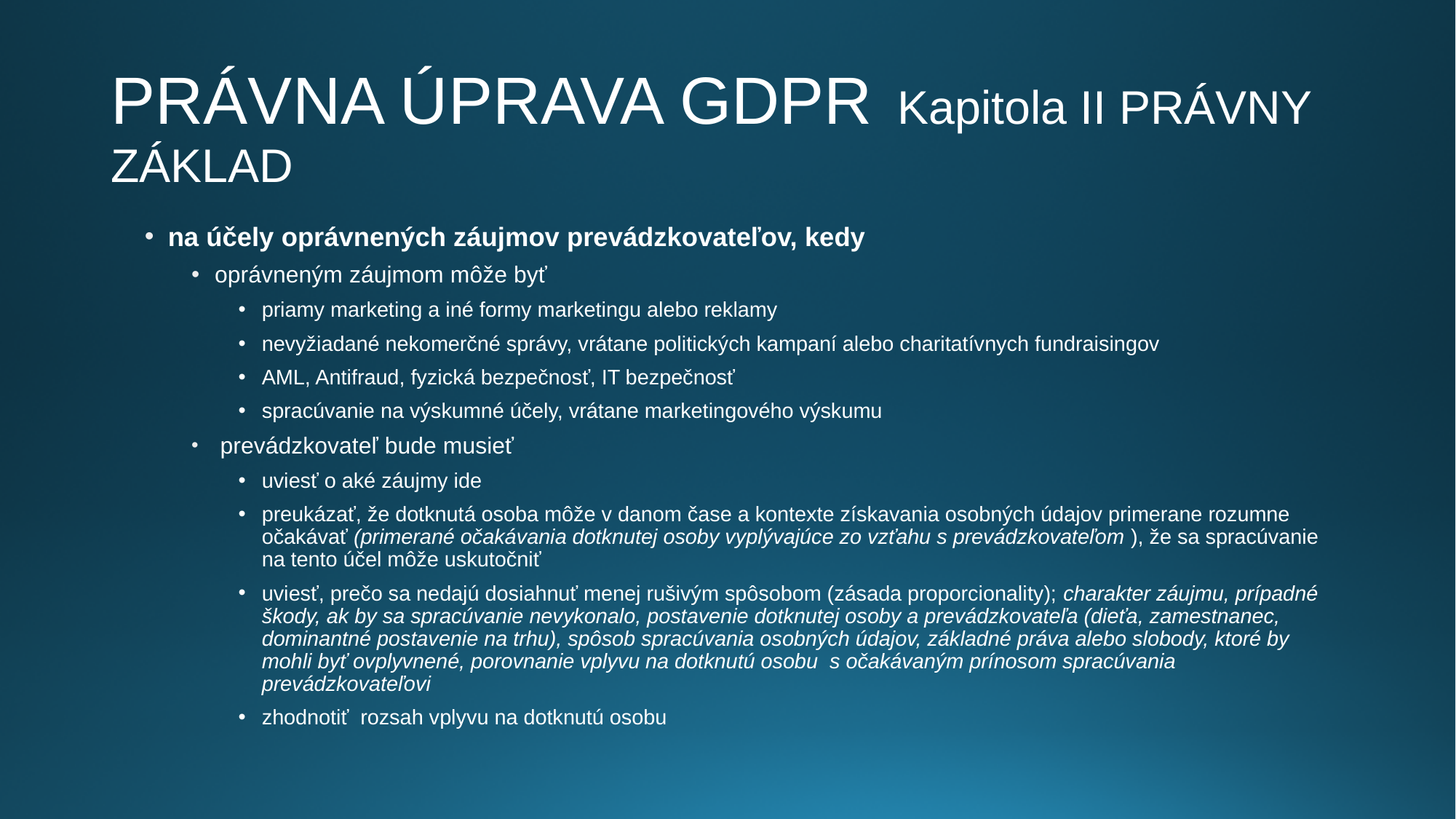

# Právna úprava GDPR	 Kapitola II právny základ
na účely oprávnených záujmov prevádzkovateľov, kedy
oprávneným záujmom môže byť
priamy marketing a iné formy marketingu alebo reklamy
nevyžiadané nekomerčné správy, vrátane politických kampaní alebo charitatívnych fundraisingov
AML, Antifraud, fyzická bezpečnosť, IT bezpečnosť
spracúvanie na výskumné účely, vrátane marketingového výskumu
 prevádzkovateľ bude musieť
uviesť o aké záujmy ide
preukázať, že dotknutá osoba môže v danom čase a kontexte získavania osobných údajov primerane rozumne očakávať (primerané očakávania dotknutej osoby vyplývajúce zo vzťahu s prevádzkovateľom ), že sa spracúvanie na tento účel môže uskutočniť
uviesť, prečo sa nedajú dosiahnuť menej rušivým spôsobom (zásada proporcionality); charakter záujmu, prípadné škody, ak by sa spracúvanie nevykonalo, postavenie dotknutej osoby a prevádzkovateľa (dieťa, zamestnanec, dominantné postavenie na trhu), spôsob spracúvania osobných údajov, základné práva alebo slobody, ktoré by mohli byť ovplyvnené, porovnanie vplyvu na dotknutú osobu  s očakávaným prínosom spracúvania prevádzkovateľovi
zhodnotiť  rozsah vplyvu na dotknutú osobu